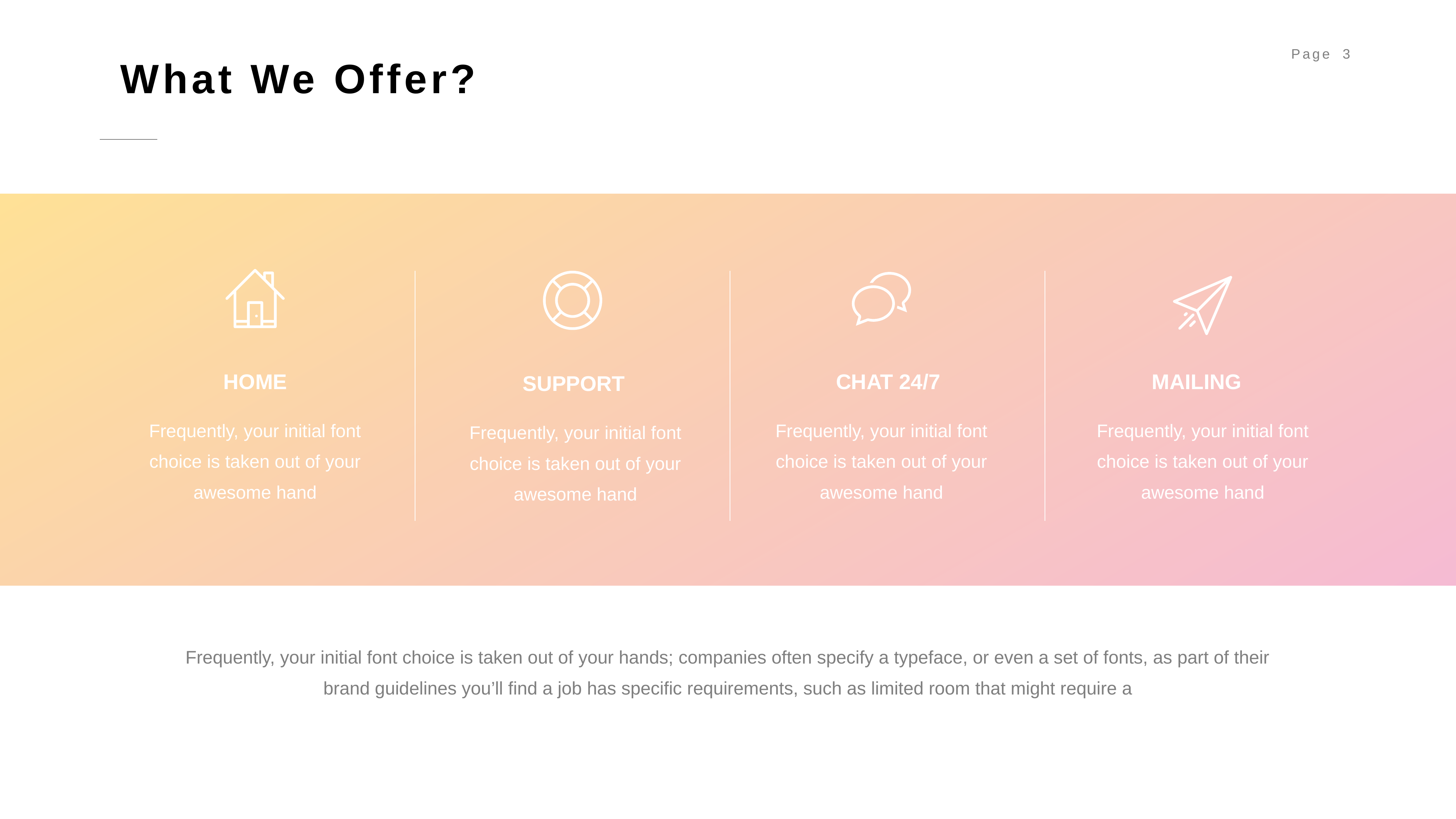

What We Offer?

HOME
CHAT 24/7
MAILING
SUPPORT
Frequently, your initial font choice is taken out of your awesome hand
Frequently, your initial font choice is taken out of your awesome hand
Frequently, your initial font choice is taken out of your awesome hand
Frequently, your initial font choice is taken out of your awesome hand
Frequently, your initial font choice is taken out of your hands; companies often specify a typeface, or even a set of fonts, as part of their brand guidelines you’ll find a job has specific requirements, such as limited room that might require a